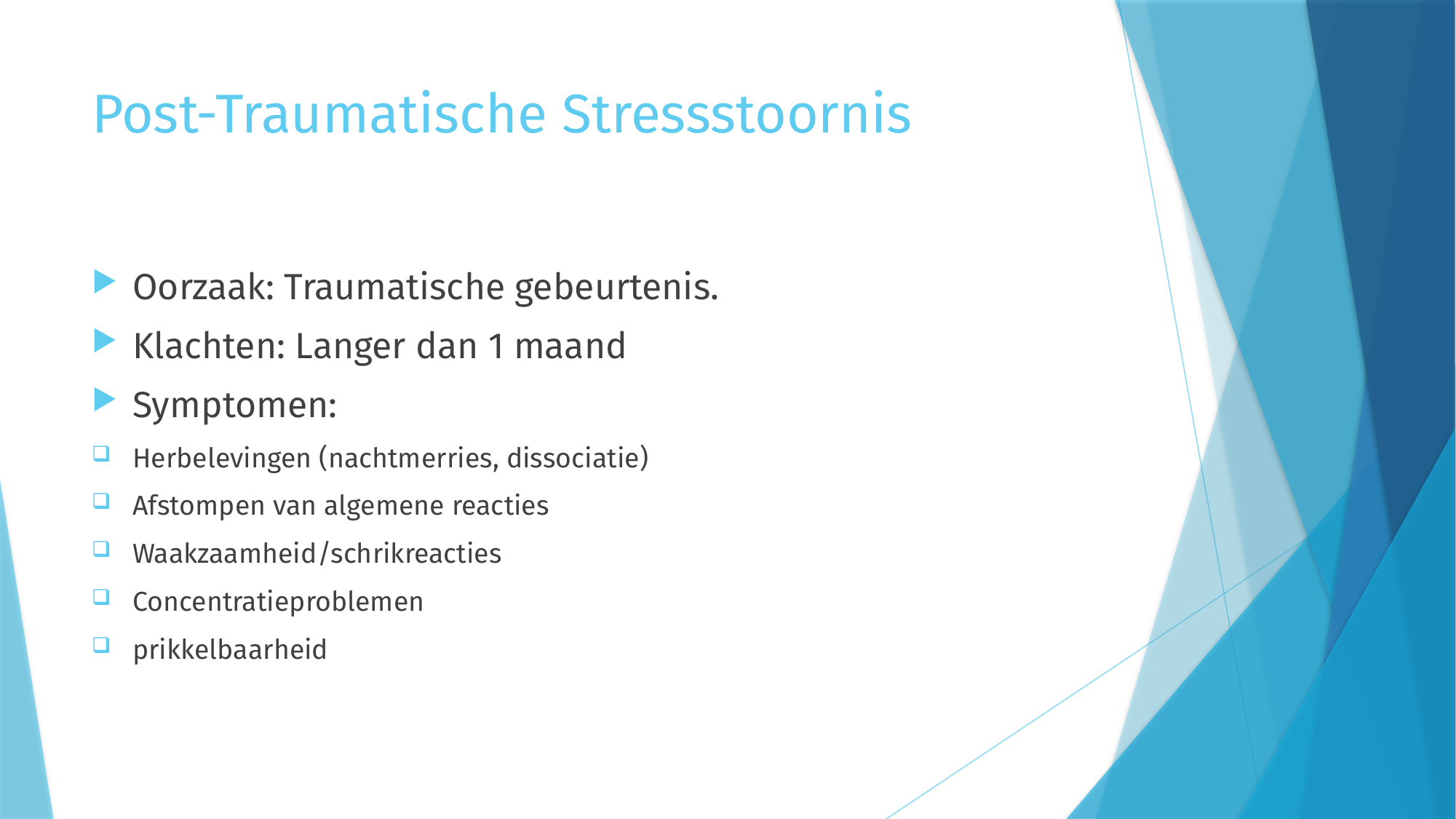

# Post-Traumatische Stressstoornis
Oorzaak: Traumatische gebeurtenis.
Klachten: Langer dan 1 maand
Symptomen:
Herbelevingen (nachtmerries, dissociatie)
Afstompen van algemene reacties
Waakzaamheid/schrikreacties
Concentratieproblemen
prikkelbaarheid